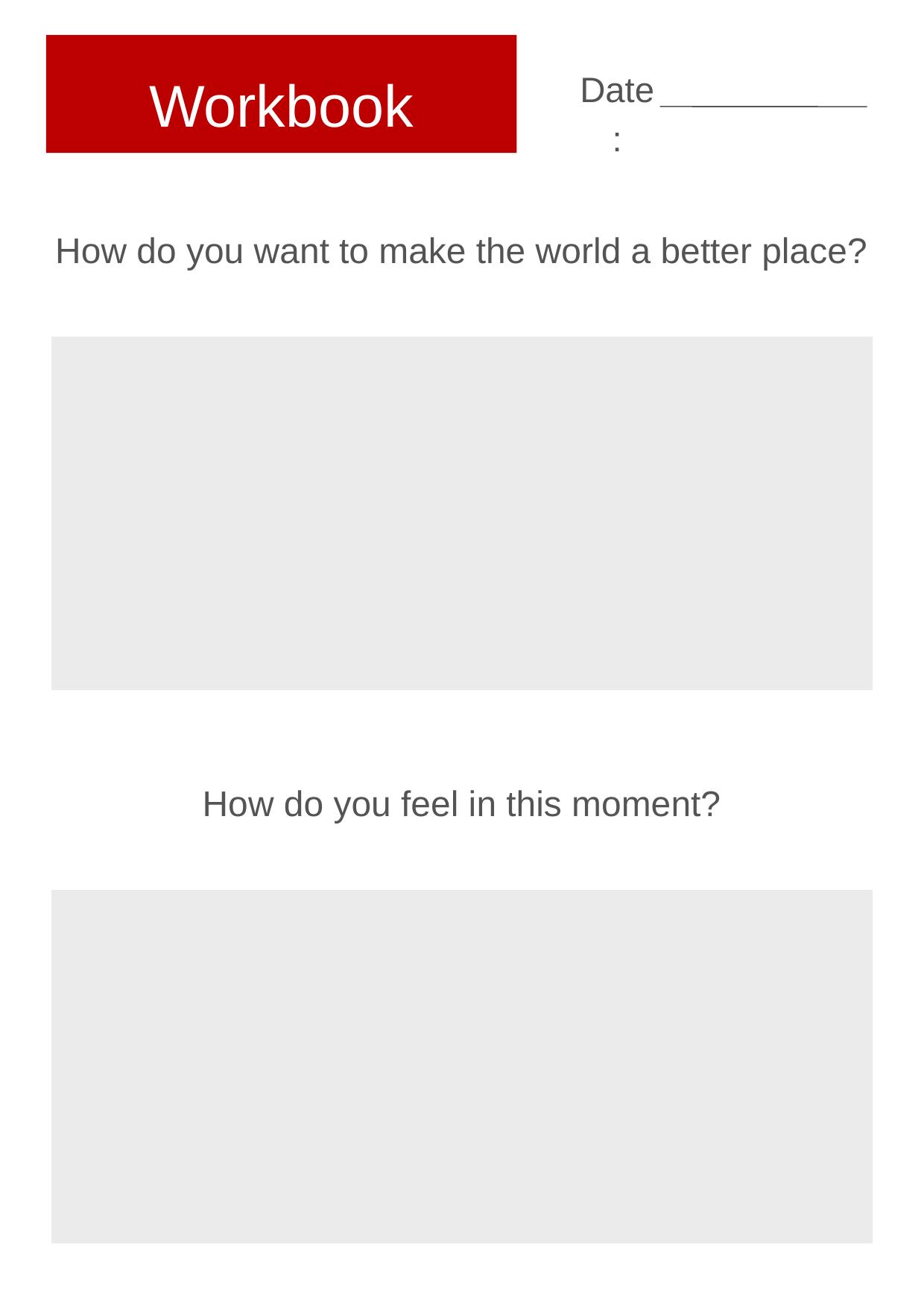

Workbook
Date:

How do you want to make the world a better place?

How do you feel in this moment?